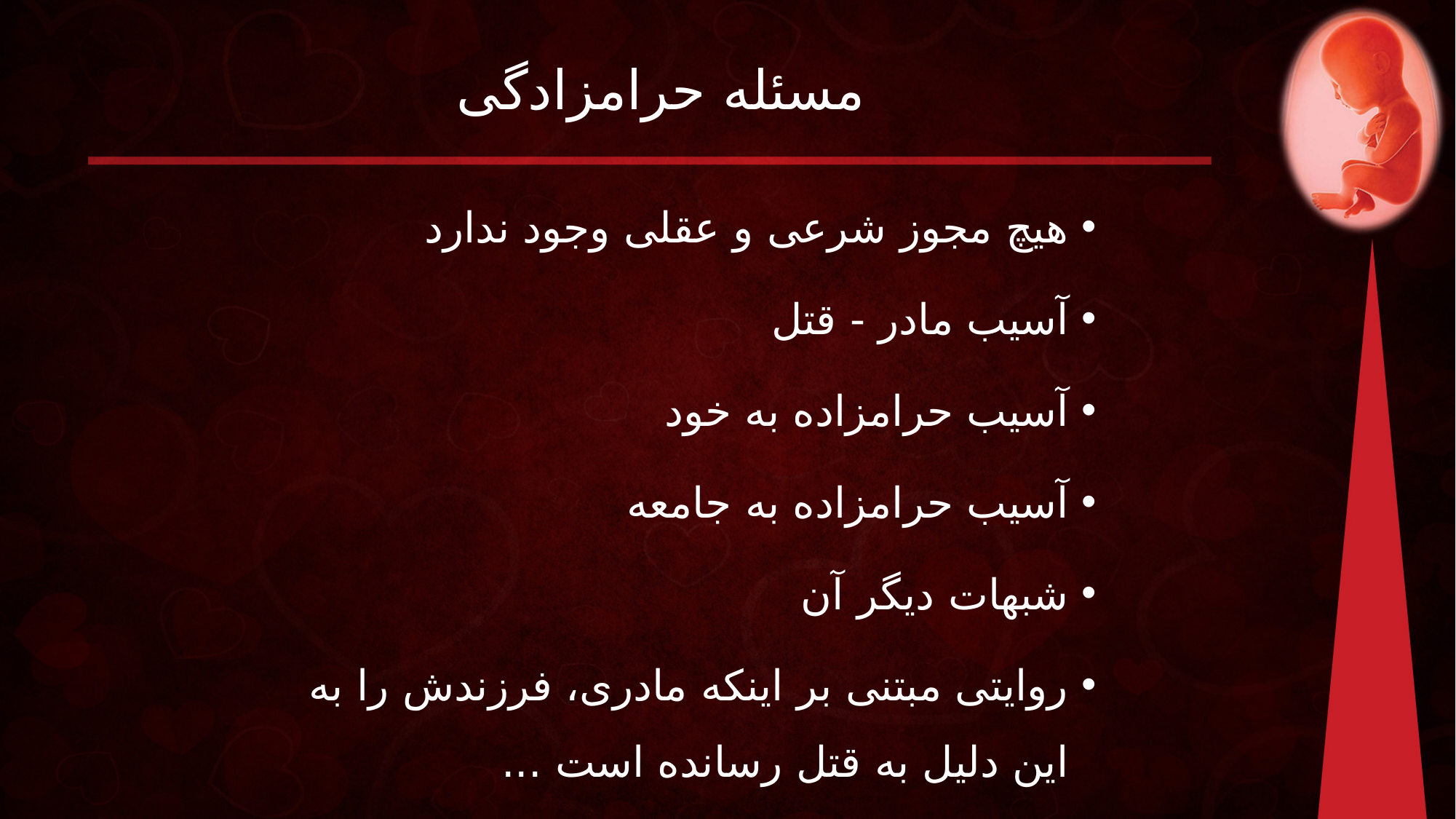

# مسئله حرامزادگی
هیچ مجوز شرعی و عقلی وجود ندارد
آسیب مادر - قتل
آسیب حرامزاده به خود
آسیب حرامزاده به جامعه
شبهات دیگر آن
روایتی مبتنی بر اینکه مادری، فرزندش را به این دلیل به قتل رسانده است ...